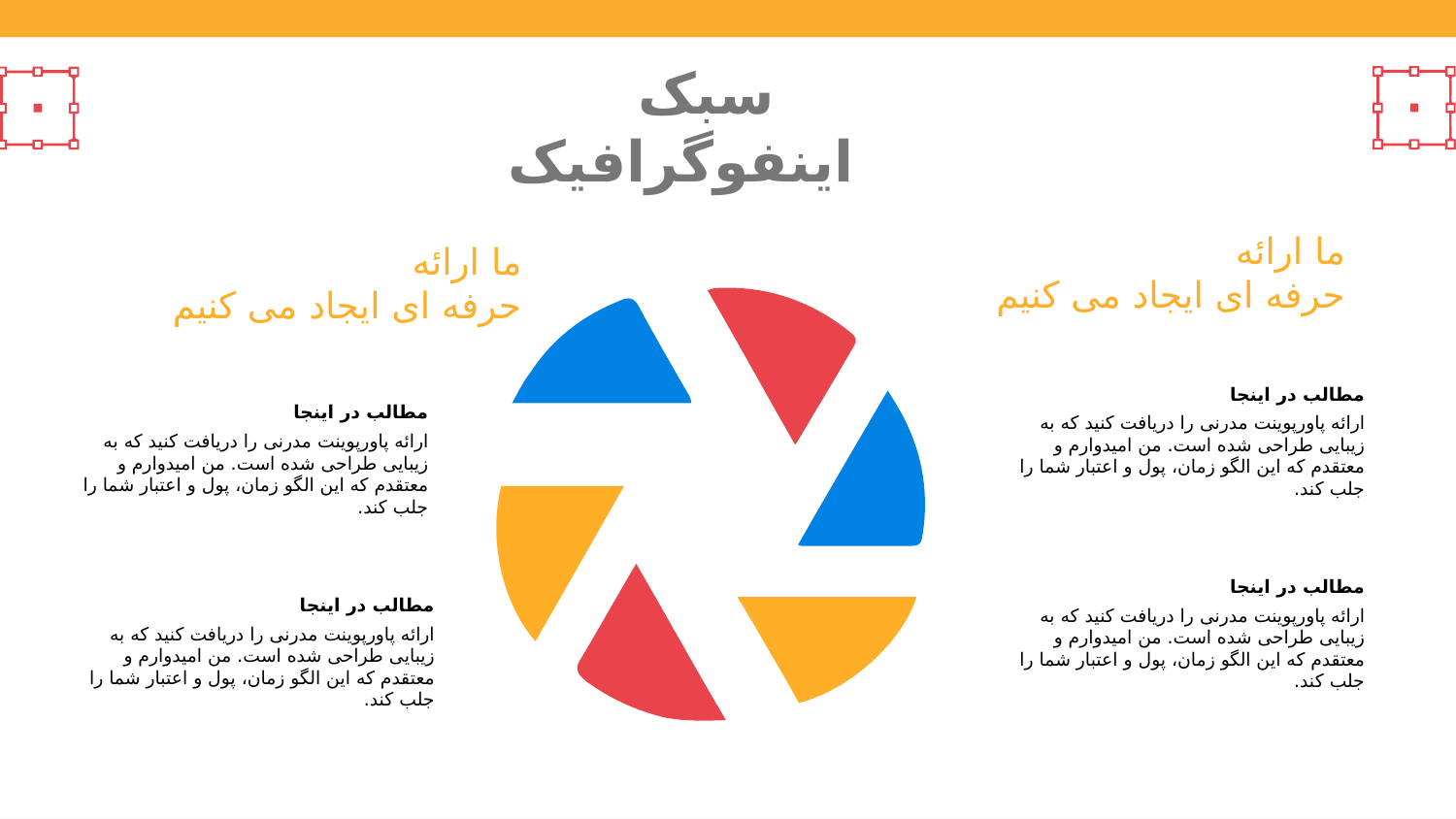

سبک اینفوگرافیک
ما ارائه
حرفه ای ایجاد می کنیم
ما ارائه
حرفه ای ایجاد می کنیم

مطالب در اینجا
ارائه پاورپوینت مدرنی را دریافت کنید که به زیبایی طراحی شده است. من امیدوارم و معتقدم که این الگو زمان، پول و اعتبار شما را جلب کند.

مطالب در اینجا
ارائه پاورپوینت مدرنی را دریافت کنید که به زیبایی طراحی شده است. من امیدوارم و معتقدم که این الگو زمان، پول و اعتبار شما را جلب کند.

مطالب در اینجا
ارائه پاورپوینت مدرنی را دریافت کنید که به زیبایی طراحی شده است. من امیدوارم و معتقدم که این الگو زمان، پول و اعتبار شما را جلب کند.
مطالب در اینجا
ارائه پاورپوینت مدرنی را دریافت کنید که به زیبایی طراحی شده است. من امیدوارم و معتقدم که این الگو زمان، پول و اعتبار شما را جلب کند.